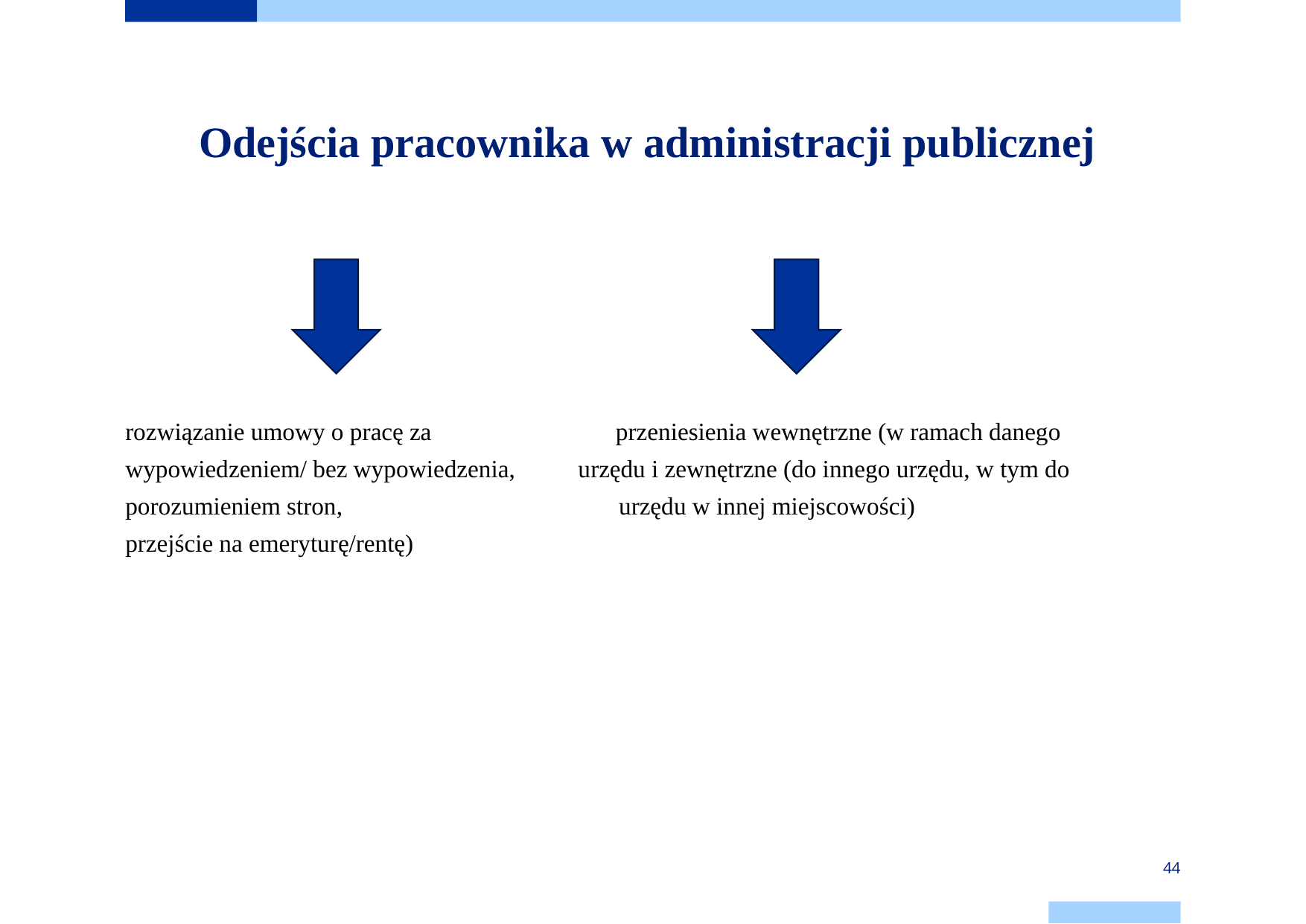

# Odejścia pracownika w administracji publicznej

rozwiązanie umowy o pracę za                              przeniesienia wewnętrzne (w ramach danego wypowiedzeniem/ bez wypowiedzenia,   	 urzędu i zewnętrzne (do innego urzędu, w tym do  porozumieniem stron,                                             urzędu w innej miejscowości)
przejście na emeryturę/rentę)

44